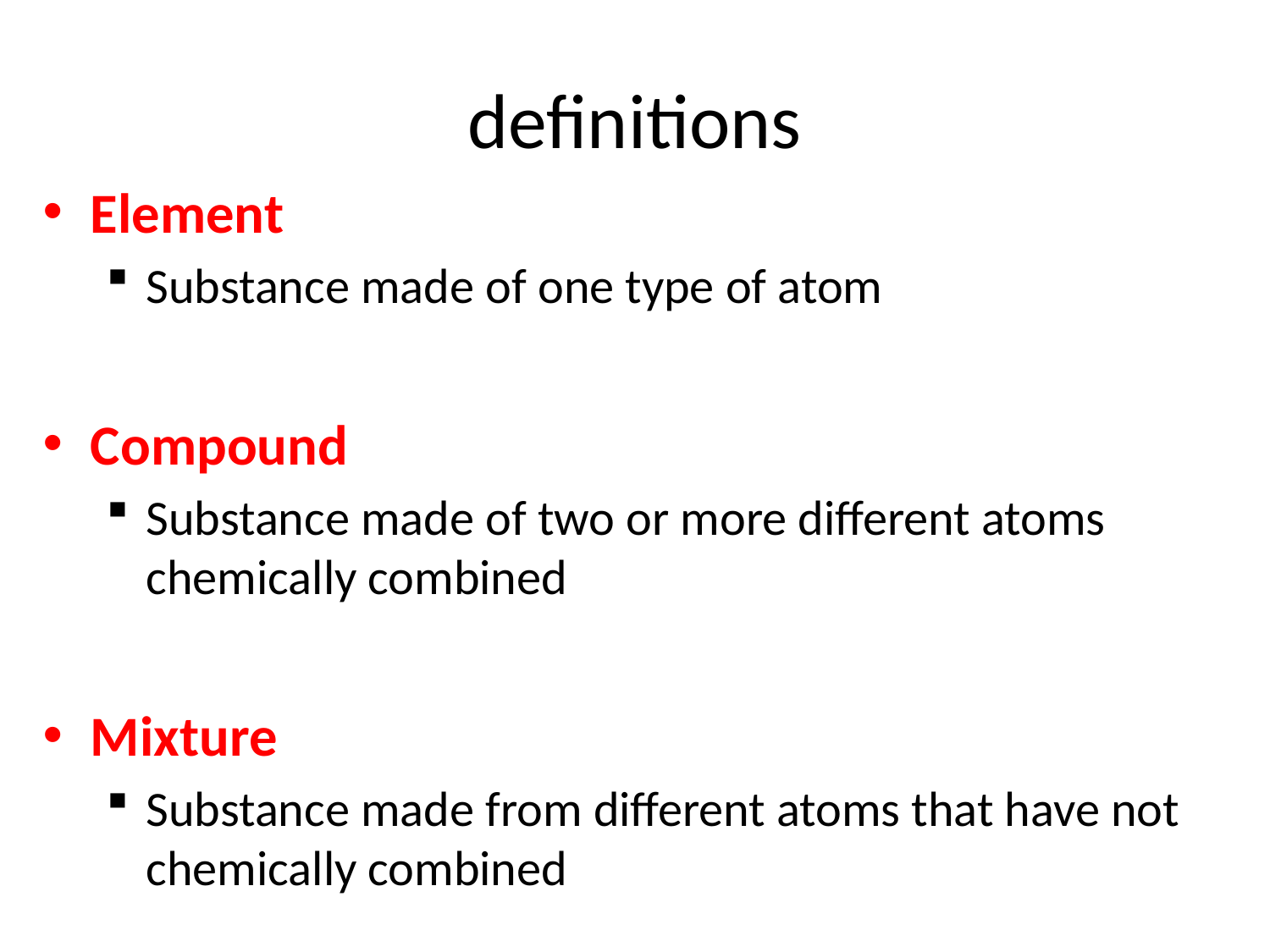

# definitions
Element
Substance made of one type of atom

Compound
Substance made of two or more different atoms chemically combined

Mixture
Substance made from different atoms that have not chemically combined